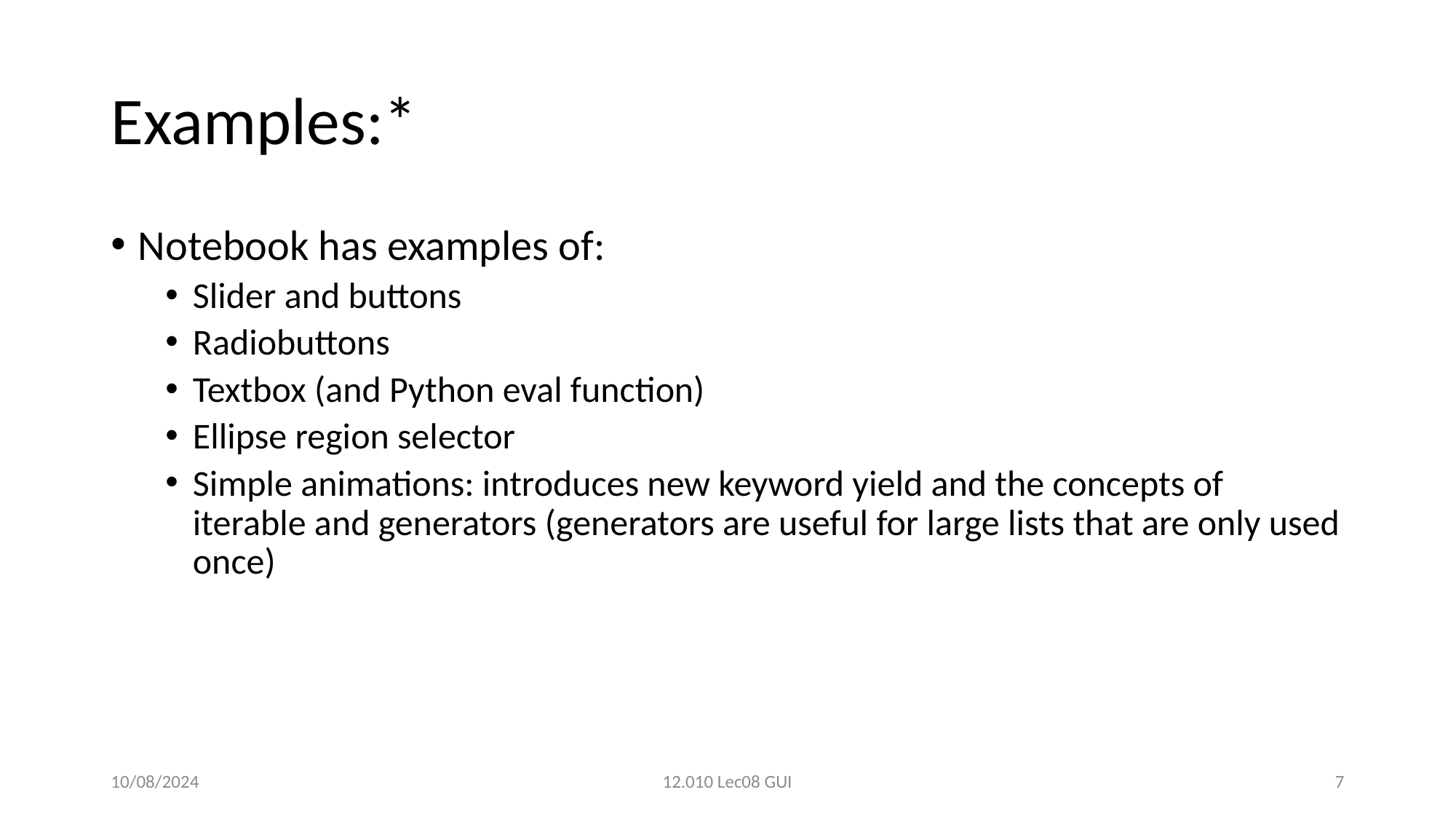

# Examples:*
Notebook has examples of:
Slider and buttons
Radiobuttons
Textbox (and Python eval function)
Ellipse region selector
Simple animations: introduces new keyword yield and the concepts of iterable and generators (generators are useful for large lists that are only used once)
10/08/2024
12.010 Lec08 GUI
7